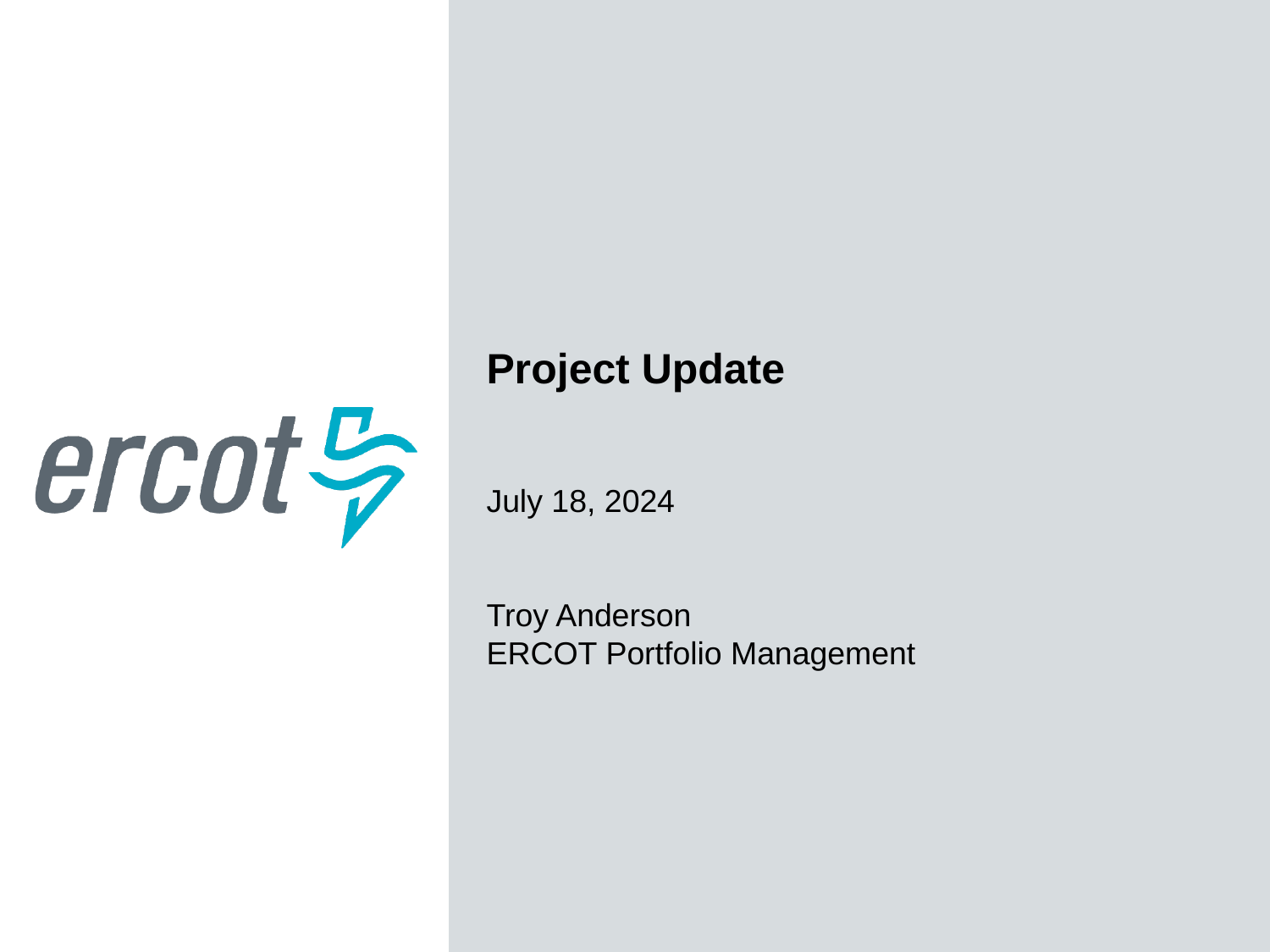

Project Update

July 18, 2024

Troy Anderson
ERCOT Portfolio Management